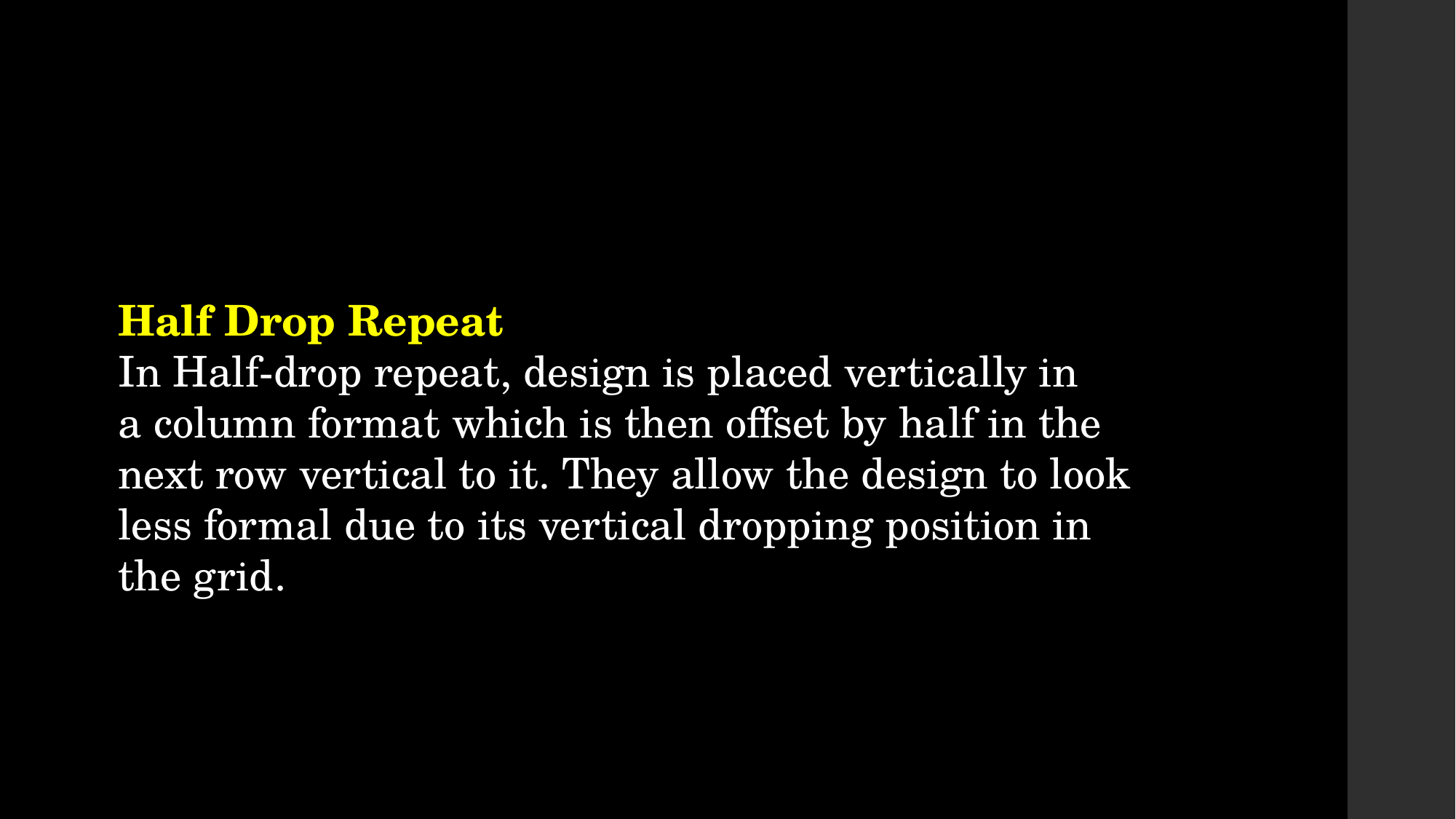

Half Drop Repeat
In Half-drop repeat, design is placed vertically in
a column format which is then offset by half in the
next row vertical to it. They allow the design to look
less formal due to its vertical dropping position in
the grid.